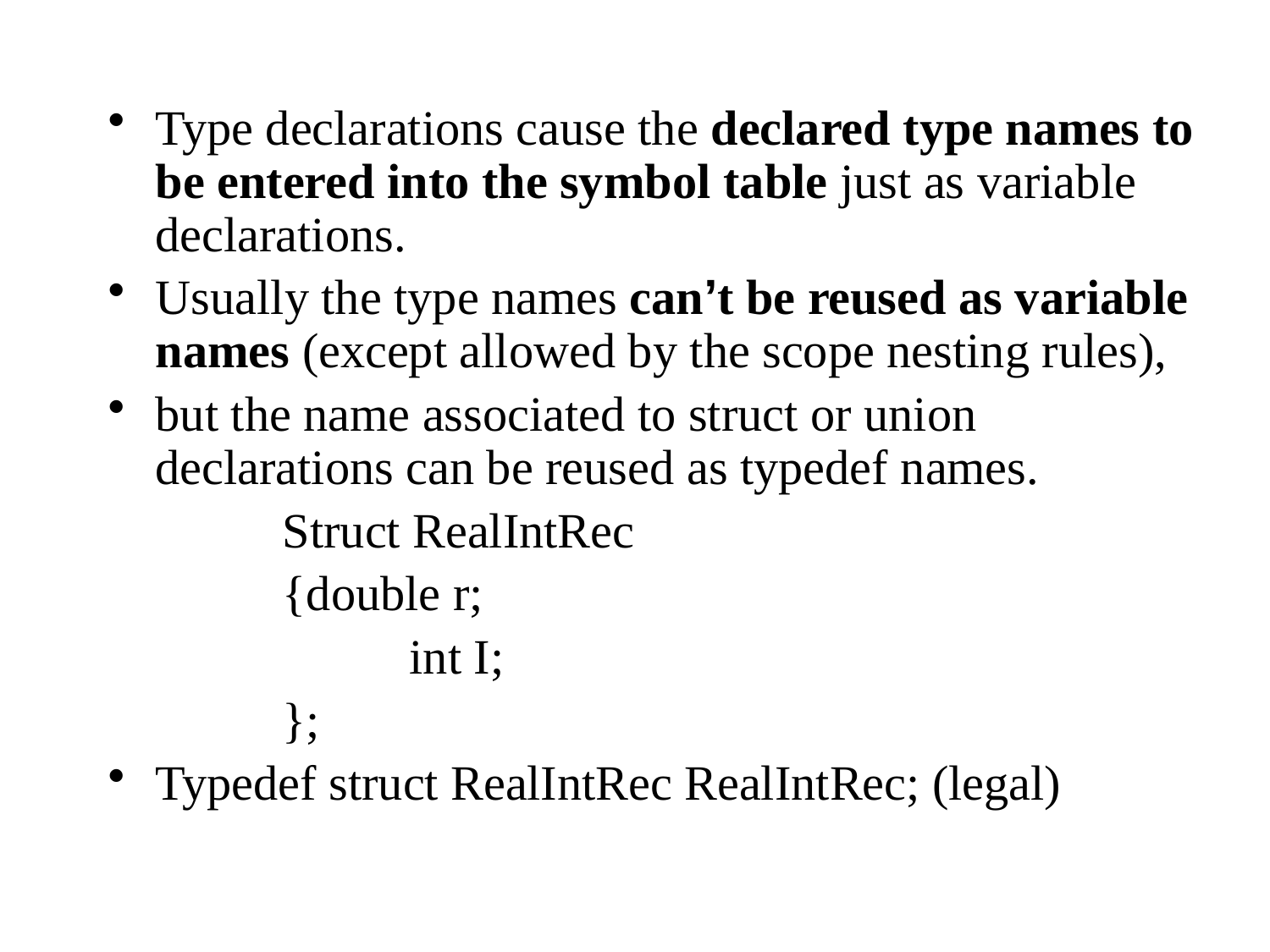

Type declarations cause the declared type names to be entered into the symbol table just as variable declarations.
Usually the type names can’t be reused as variable names (except allowed by the scope nesting rules),
but the name associated to struct or union declarations can be reused as typedef names.
		Struct RealIntRec
		{double r;
			int I;
		};
Typedef struct RealIntRec RealIntRec; (legal)